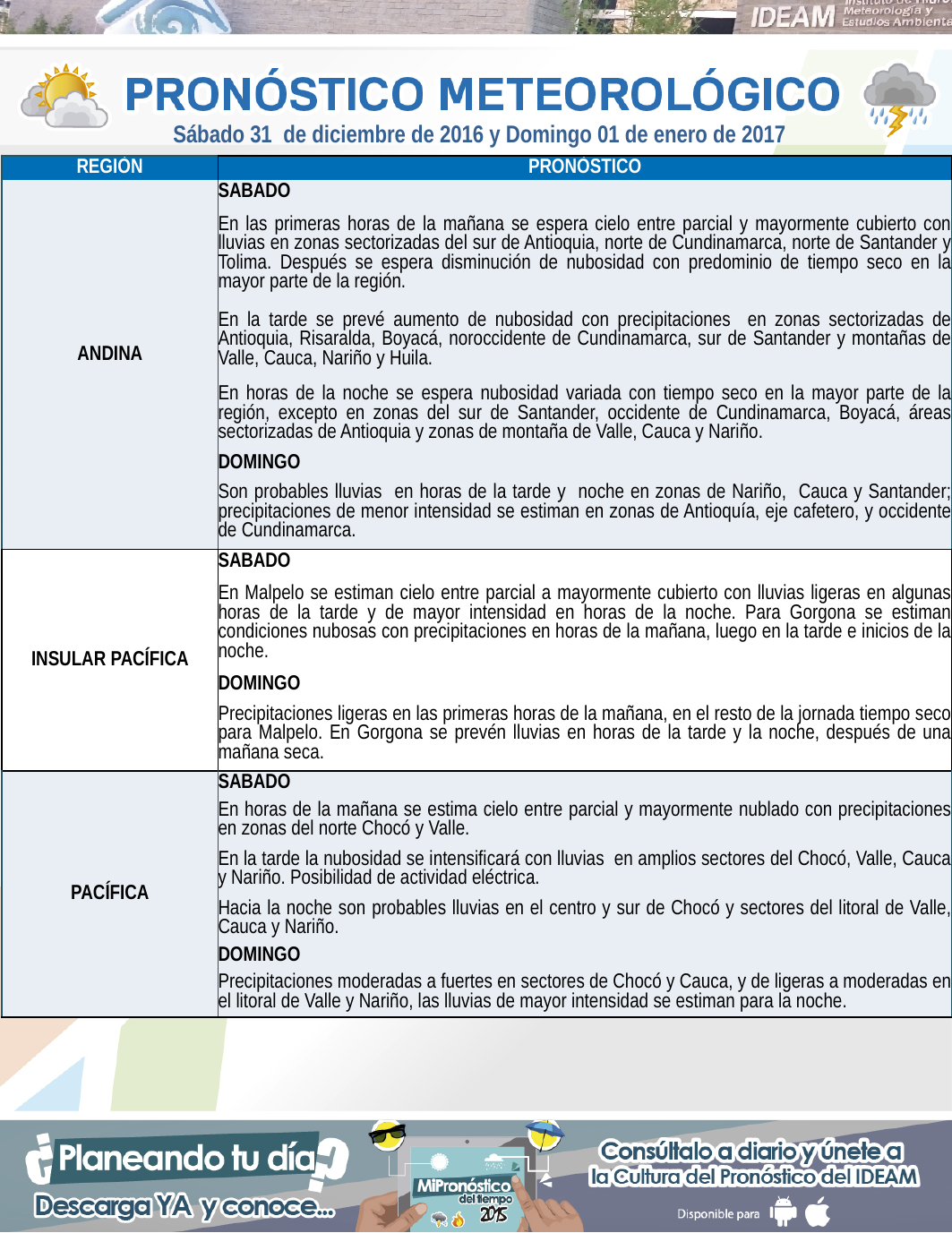

Sábado 31  de diciembre de 2016 y Domingo 01 de enero de 2017
| REGIÓN | PRONÓSTICO |
| --- | --- |
| ANDINA | SABADO |
|  | En las primeras horas de la mañana se espera cielo entre parcial y mayormente cubierto con lluvias en zonas sectorizadas del sur de Antioquia, norte de Cundinamarca, norte de Santander y Tolima. Después se espera disminución de nubosidad con predominio de tiempo seco en la mayor parte de la región. |
|  | En la tarde se prevé aumento de nubosidad con precipitaciones en zonas sectorizadas de Antioquia, Risaralda, Boyacá, noroccidente de Cundinamarca, sur de Santander y montañas de Valle, Cauca, Nariño y Huila. |
|  | En horas de la noche se espera nubosidad variada con tiempo seco en la mayor parte de la región, excepto en zonas del sur de Santander, occidente de Cundinamarca, Boyacá, áreas sectorizadas de Antioquia y zonas de montaña de Valle, Cauca y Nariño. |
|  | DOMINGO |
|  | Son probables lluvias en horas de la tarde y noche en zonas de Nariño, Cauca y Santander; precipitaciones de menor intensidad se estiman en zonas de Antioquía, eje cafetero, y occidente de Cundinamarca. |
| INSULAR PACÍFICA | SABADO |
|  | En Malpelo se estiman cielo entre parcial a mayormente cubierto con lluvias ligeras en algunas horas de la tarde y de mayor intensidad en horas de la noche. Para Gorgona se estiman condiciones nubosas con precipitaciones en horas de la mañana, luego en la tarde e inicios de la noche. |
|  | DOMINGO |
|  | Precipitaciones ligeras en las primeras horas de la mañana, en el resto de la jornada tiempo seco para Malpelo. En Gorgona se prevén lluvias en horas de la tarde y la noche, después de una mañana seca. |
| PACÍFICA | SABADO |
|  | En horas de la mañana se estima cielo entre parcial y mayormente nublado con precipitaciones en zonas del norte Chocó y Valle. |
|  | En la tarde la nubosidad se intensificará con lluvias en amplios sectores del Chocó, Valle, Cauca y Nariño. Posibilidad de actividad eléctrica. |
|  | Hacia la noche son probables lluvias en el centro y sur de Chocó y sectores del litoral de Valle, Cauca y Nariño. |
|  | DOMINGO |
|  | Precipitaciones moderadas a fuertes en sectores de Chocó y Cauca, y de ligeras a moderadas en el litoral de Valle y Nariño, las lluvias de mayor intensidad se estiman para la noche. |